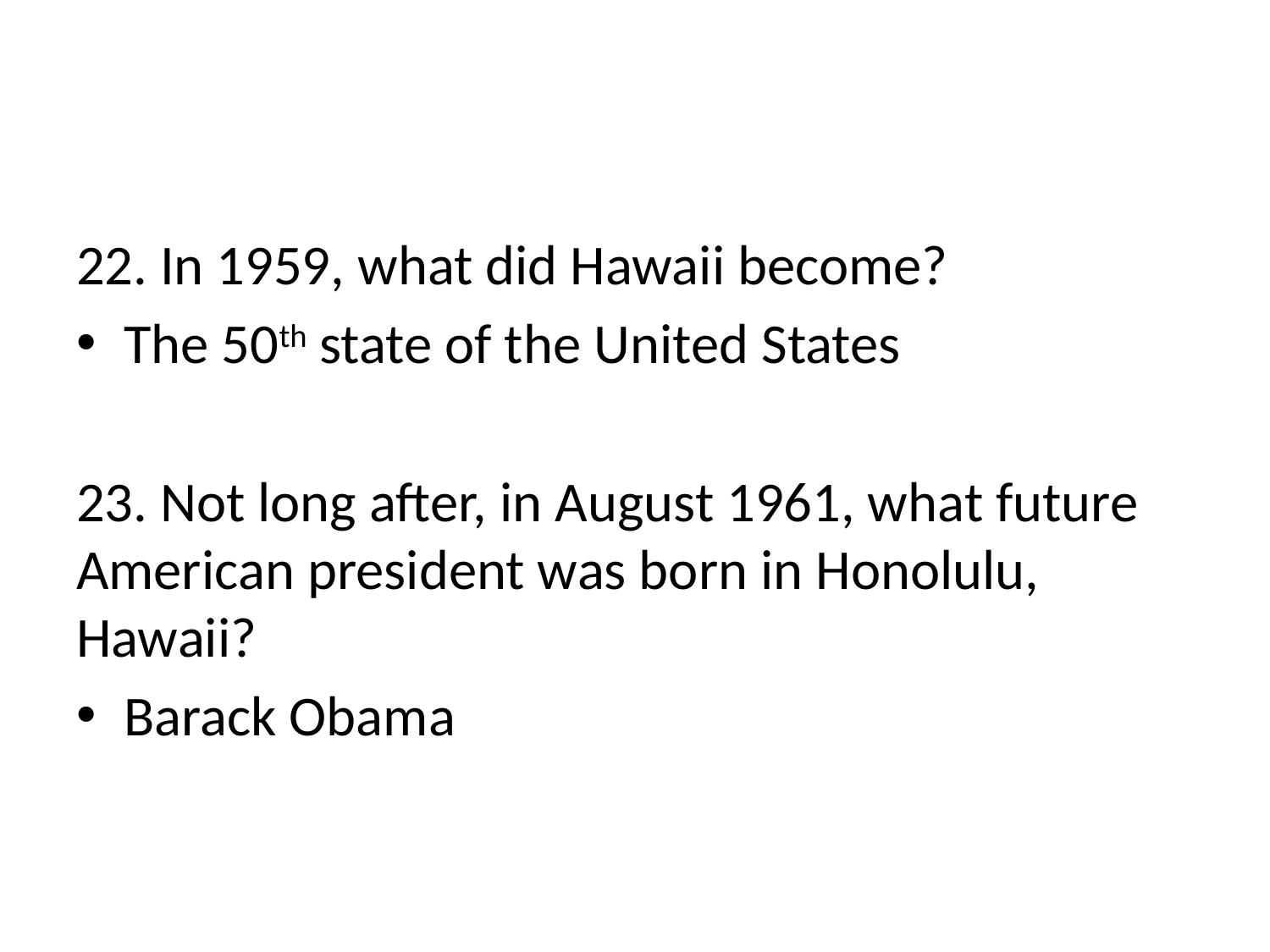

#
22. In 1959, what did Hawaii become?
The 50th state of the United States

23. Not long after, in August 1961, what future American president was born in Honolulu, Hawaii?
Barack Obama